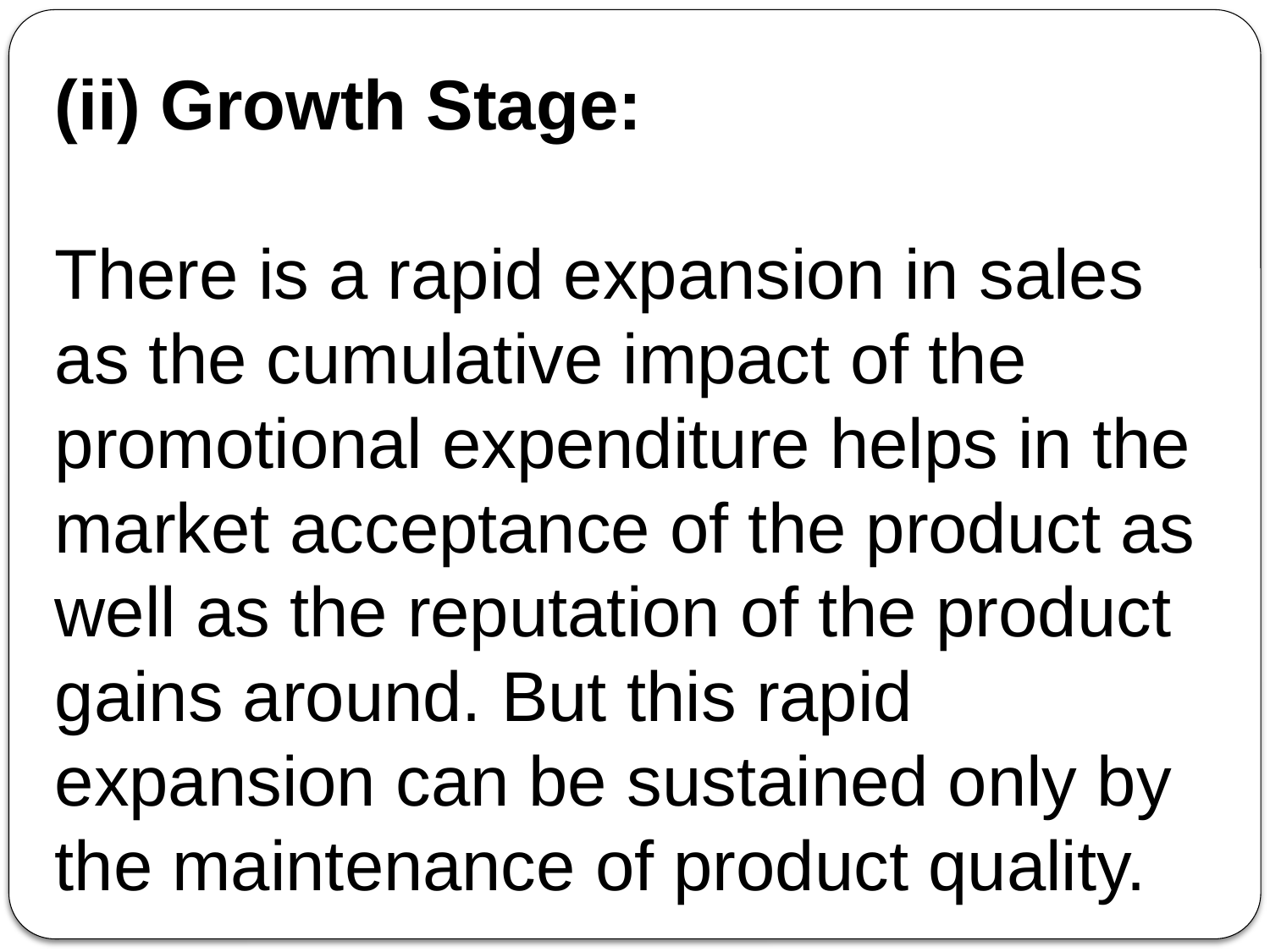

(ii) Growth Stage:

There is a rapid expansion in sales as the cumulative impact of the promotional expenditure helps in the market acceptance of the product as well as the reputation of the product gains around. But this rapid expansion can be sustained only by the maintenance of product quality.